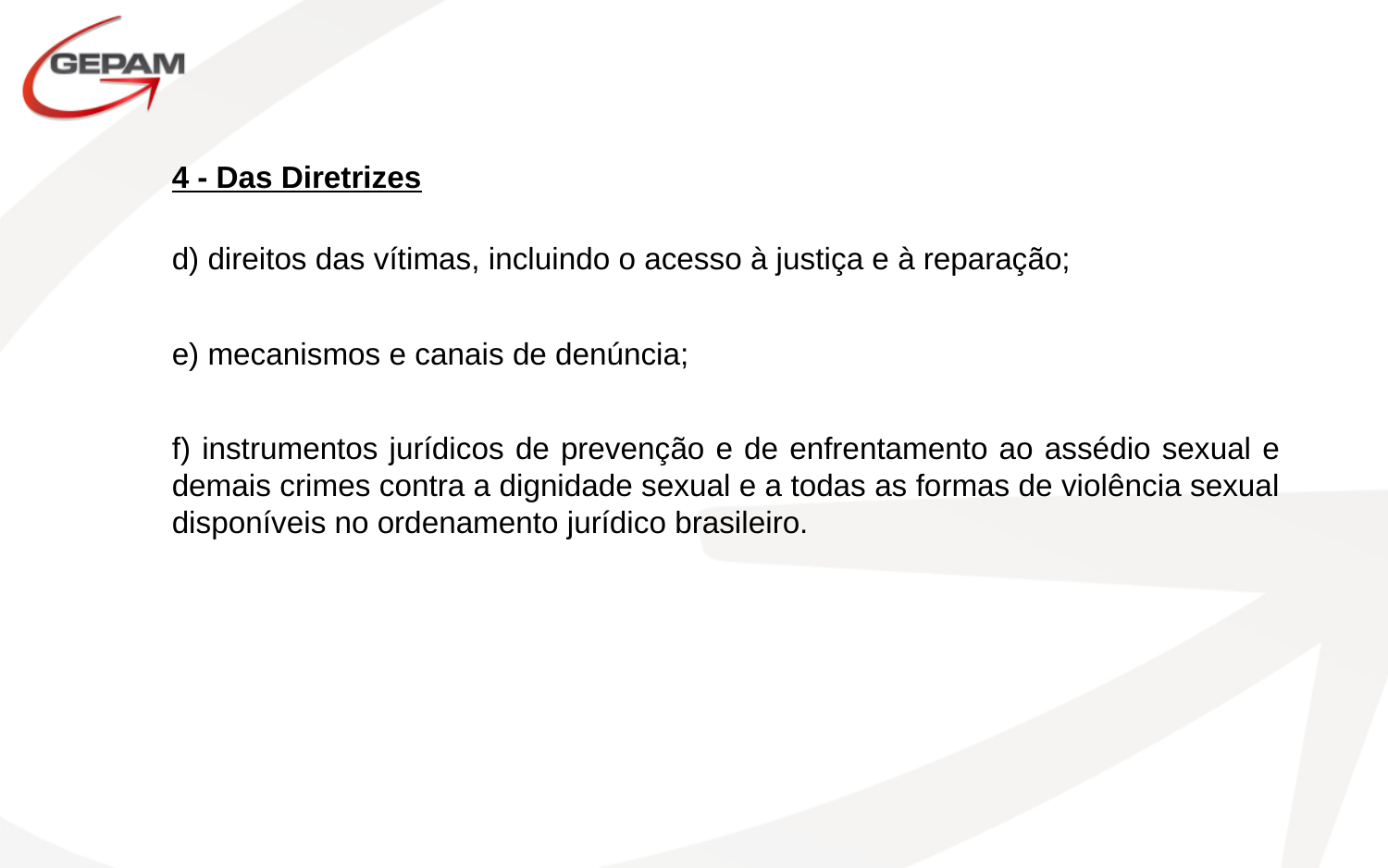

4 - Das Diretrizes
d) direitos das vítimas, incluindo o acesso à justiça e à reparação;
e) mecanismos e canais de denúncia;
f) instrumentos jurídicos de prevenção e de enfrentamento ao assédio sexual e demais crimes contra a dignidade sexual e a todas as formas de violência sexual disponíveis no ordenamento jurídico brasileiro.